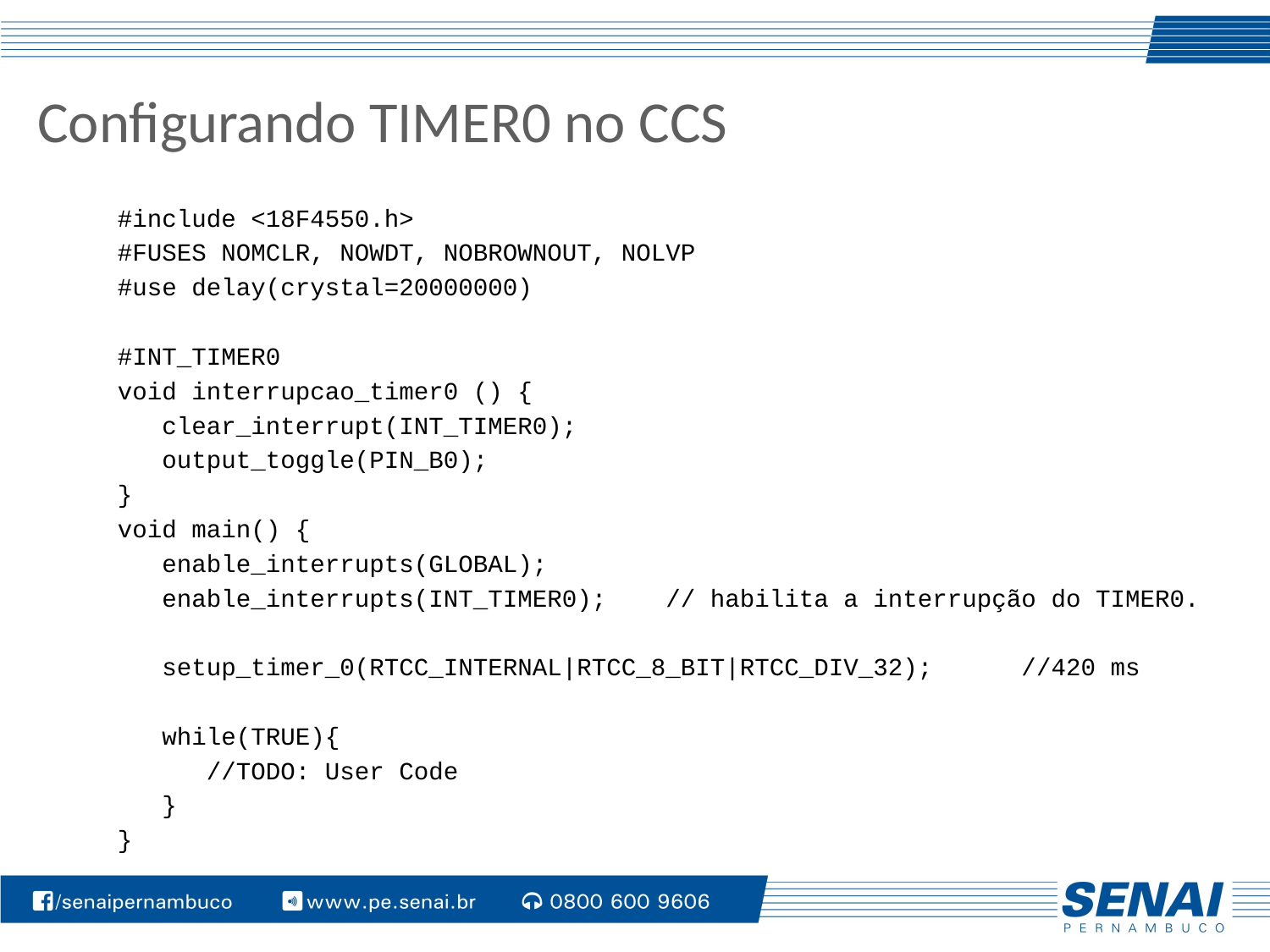

# Configurando TIMER0 no CCS
#include <18F4550.h>
#FUSES NOMCLR, NOWDT, NOBROWNOUT, NOLVP
#use delay(crystal=20000000)

#INT_TIMER0
void interrupcao_timer0 () {
   clear_interrupt(INT_TIMER0);
   output_toggle(PIN_B0);
}
void main() {
   enable_interrupts(GLOBAL);
   enable_interrupts(INT_TIMER0);    // habilita a interrupção do TIMER0.

   setup_timer_0(RTCC_INTERNAL|RTCC_8_BIT|RTCC_DIV_32);      //420 ms

   while(TRUE){
      //TODO: User Code
   }
}